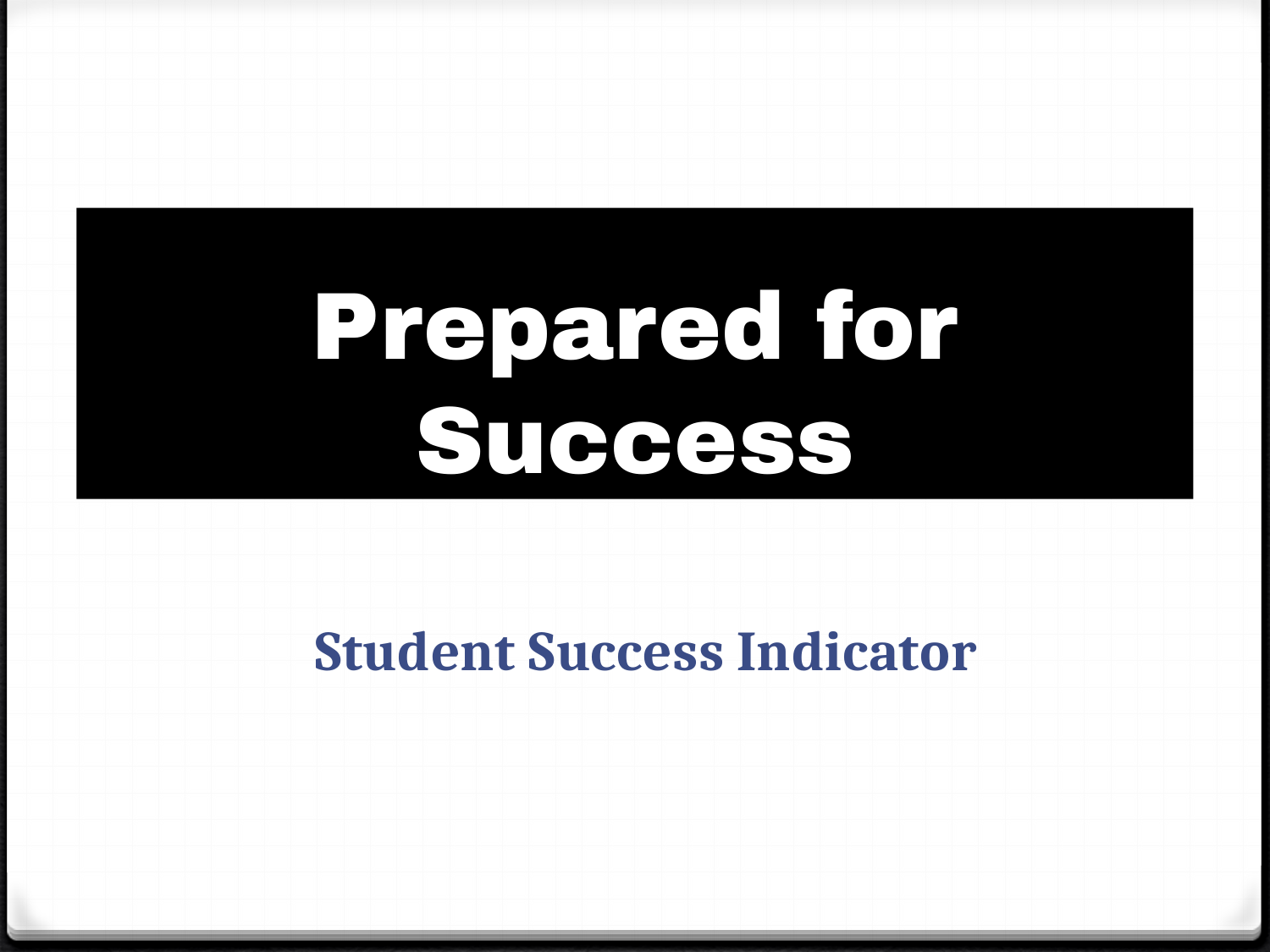

# Prepared for Success

Student Success Indicator